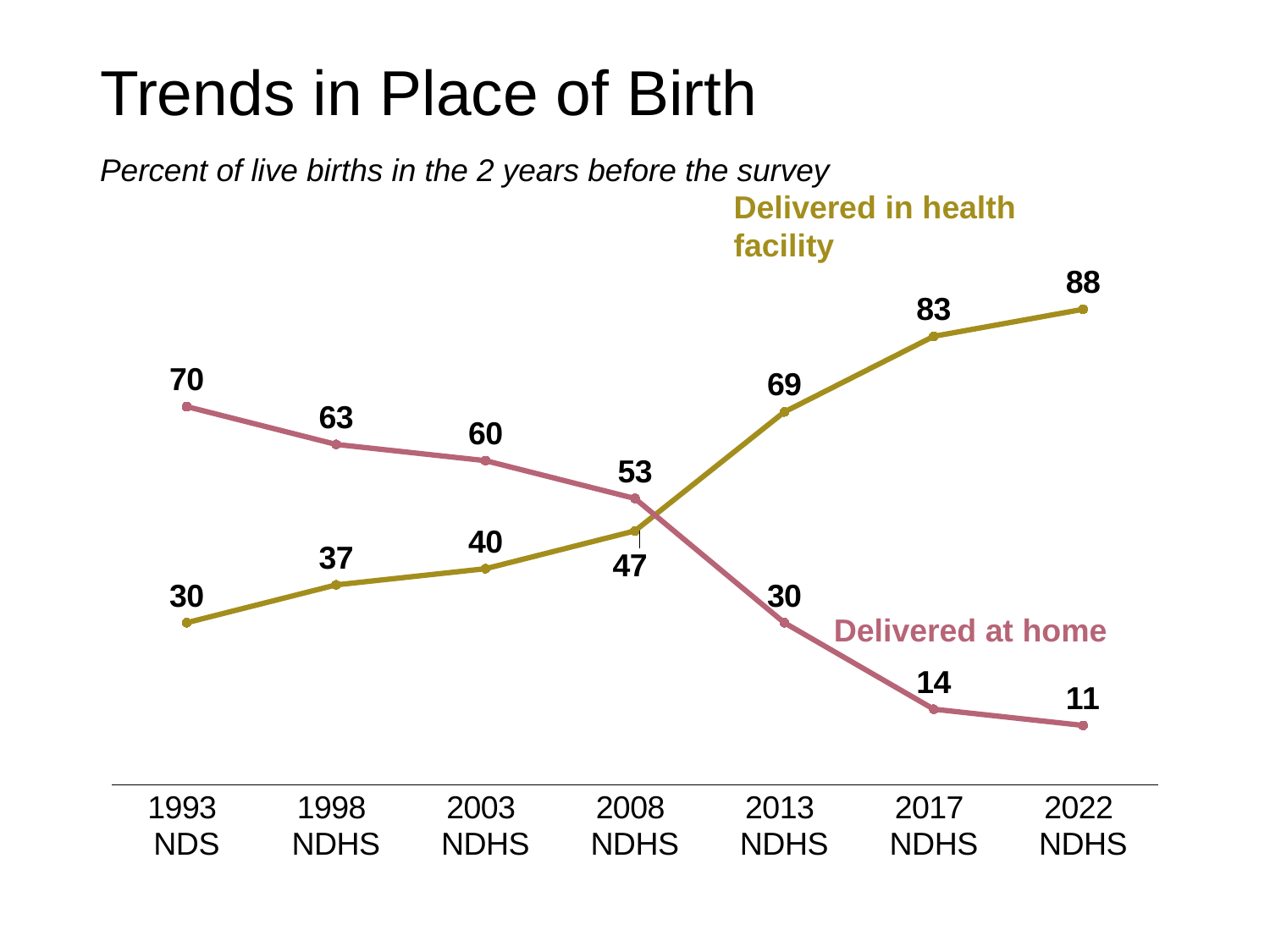

# Trends in Place of Birth
Percent of live births in the 2 years before the survey
Delivered in health facility

### Chart

| Category | Health facility | Home |
|---|---|---|
| 1993
NDS | 30.0 | 70.0 |
| 1998
NDHS | 37.0 | 63.0 |
| 2003
NDHS | 40.0 | 60.0 |
| 2008
NDHS | 47.0 | 53.0 |
| 2013
NDHS | 69.0 | 30.0 |
| 2017
NDHS | 83.0 | 14.0 |
| 2022
NDHS | 88.0 | 11.0 |
Delivered at home